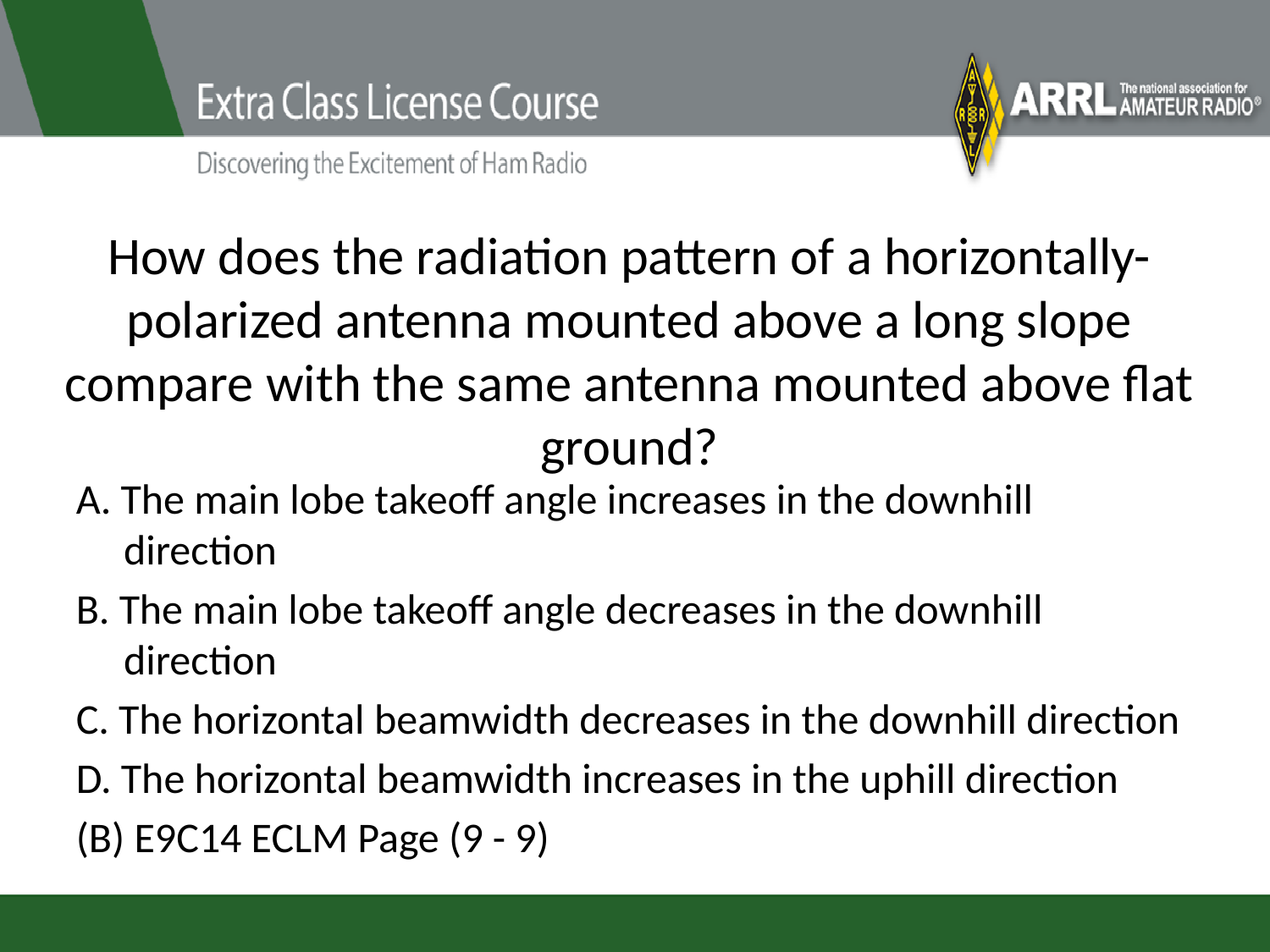

# How does the radiation pattern of a horizontally-polarized antenna mounted above a long slope compare with the same antenna mounted above flat ground?
A. The main lobe takeoff angle increases in the downhill direction
B. The main lobe takeoff angle decreases in the downhill direction
C. The horizontal beamwidth decreases in the downhill direction
D. The horizontal beamwidth increases in the uphill direction
(B) E9C14 ECLM Page (9 - 9)